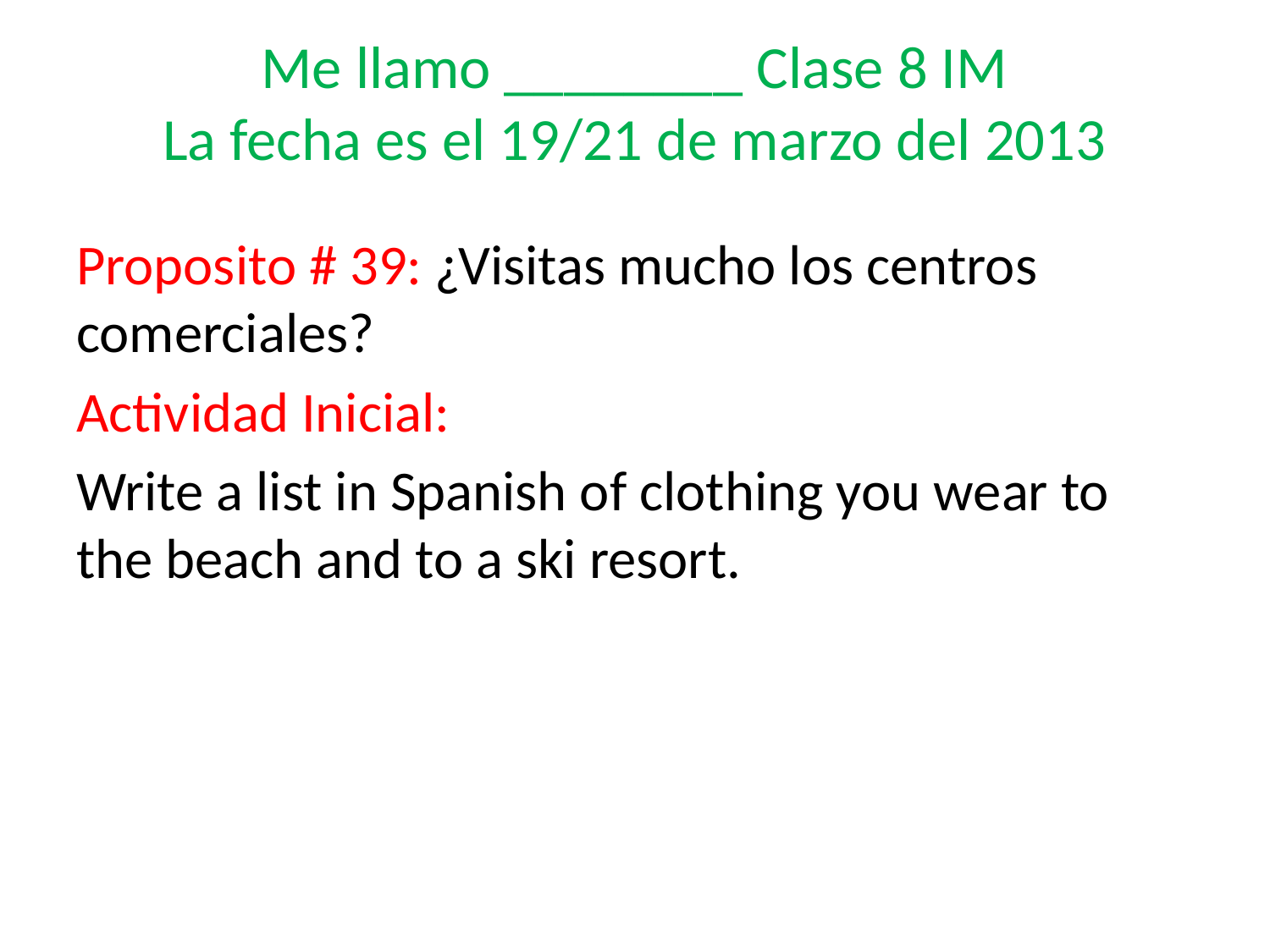

# Me llamo ________ Clase 8 IM La fecha es el 19/21 de marzo del 2013
Proposito # 39: ¿Visitas mucho los centros comerciales?
Actividad Inicial:
Write a list in Spanish of clothing you wear to the beach and to a ski resort.